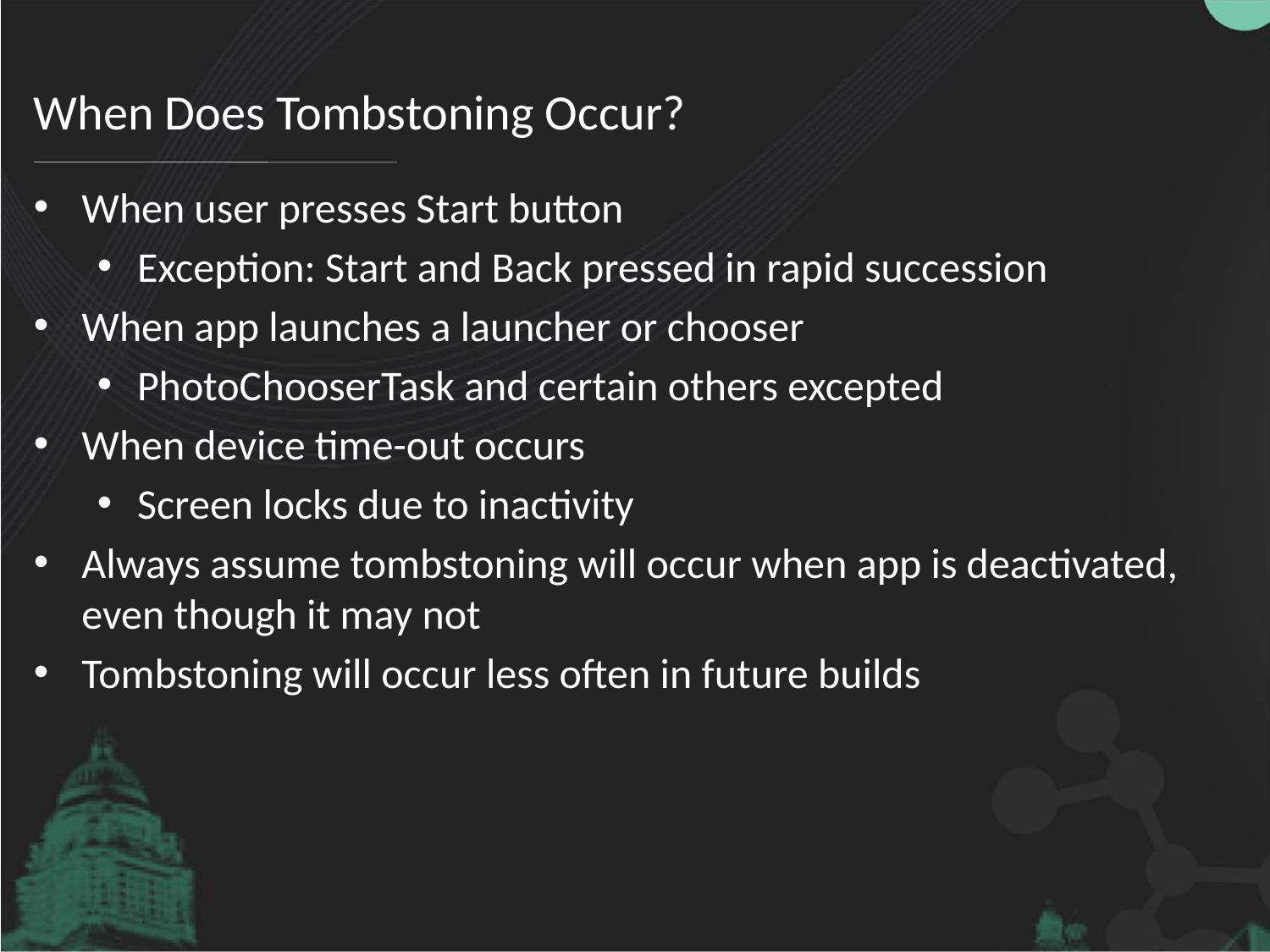

# When Does Tombstoning Occur?
When user presses Start button
Exception: Start and Back pressed in rapid succession
When app launches a launcher or chooser
PhotoChooserTask and certain others excepted
When device time-out occurs
Screen locks due to inactivity
Always assume tombstoning will occur when app is deactivated, even though it may not
Tombstoning will occur less often in future builds